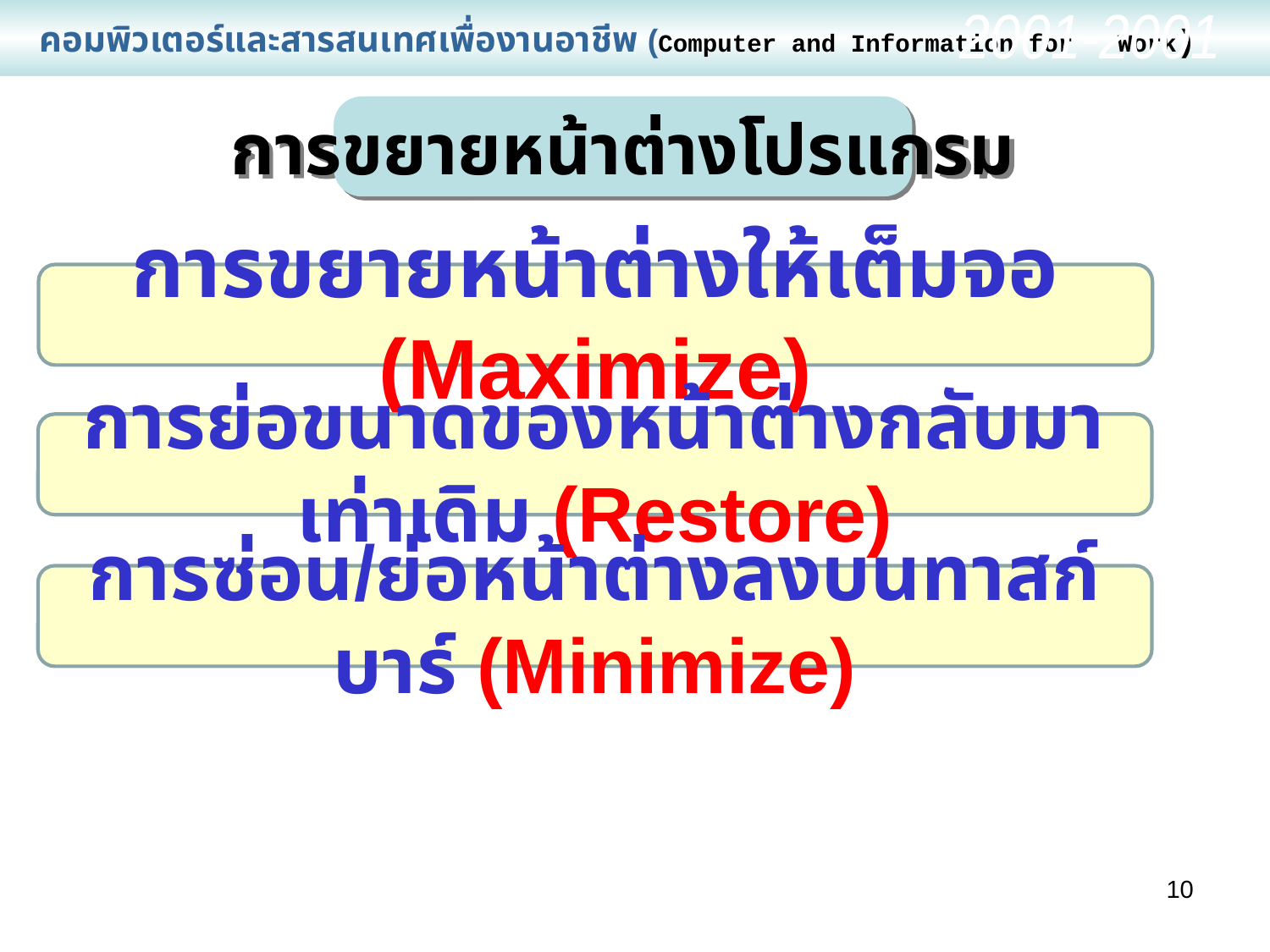

คอมพิวเตอร์และสารสนเทศเพื่องานอาชีพ (Computer and Information for   Work)
2001-2001
การขยายหน้าต่างโปรแกรม
การขยายหน้าต่างให้เต็มจอ (Maximize)
การย่อขนาดของหน้าต่างกลับมาเท่าเดิม (Restore)
การซ่อน/ย่อหน้าต่างลงบนทาสก์บาร์ (Minimize)
10